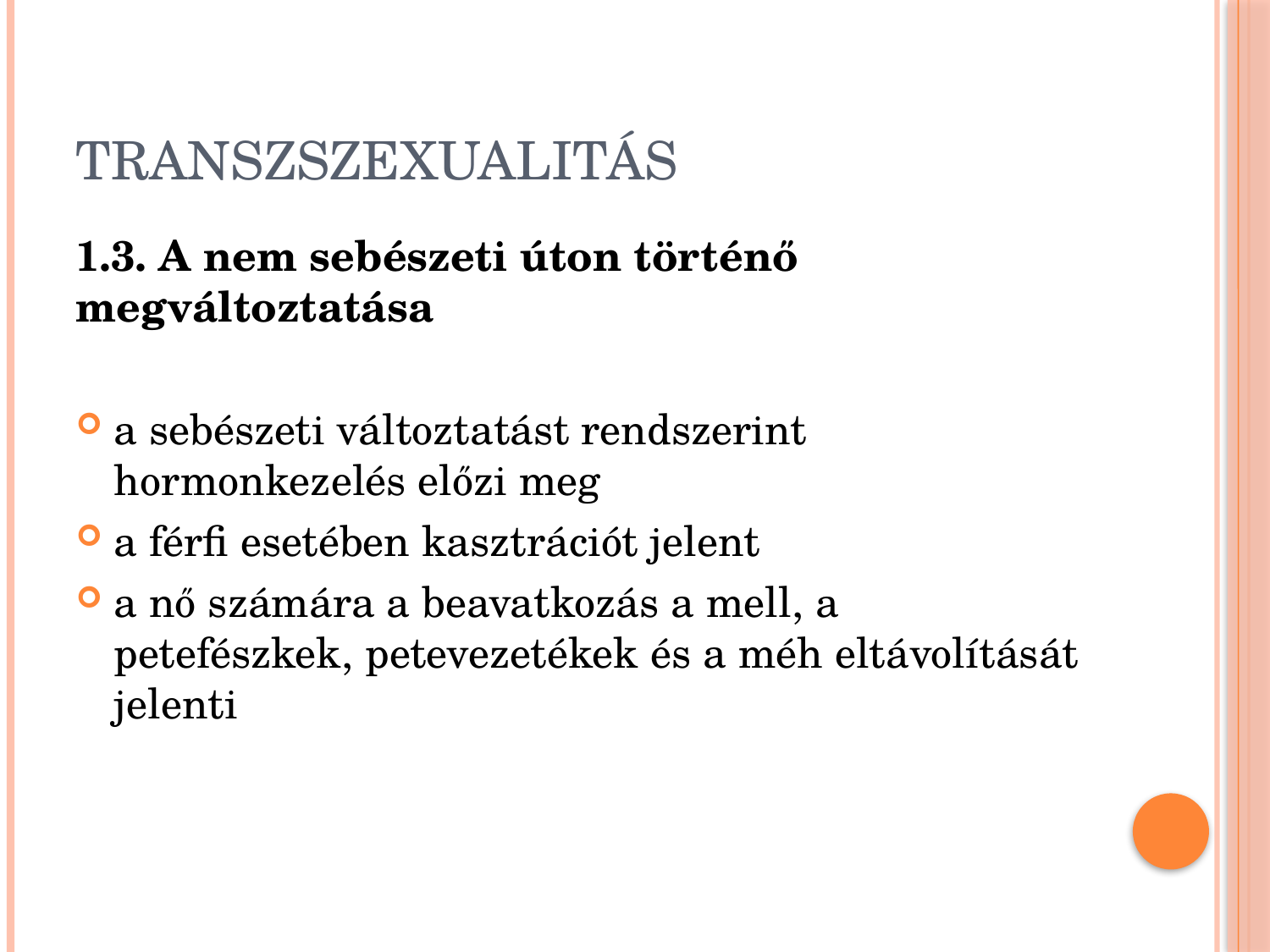

# Transzszexualitás
1.3. A nem sebészeti úton történő megváltoztatása

a sebészeti változtatást rendszerint hormonkezelés előzi meg
a férfi esetében kasztrációt jelent
a nő számára a beavatkozás a mell, a petefészkek, petevezetékek és a méh eltávolítását jelenti